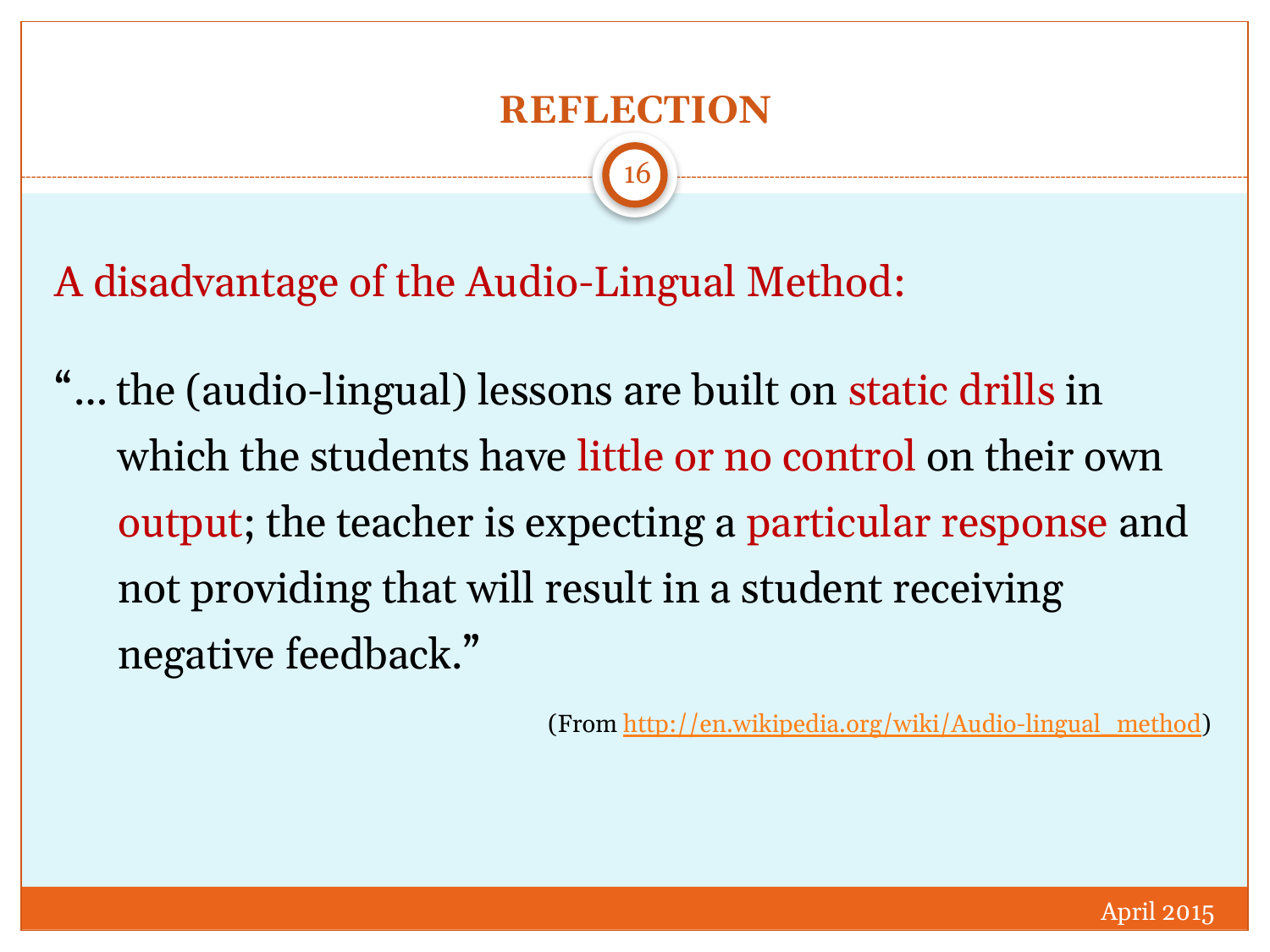

# REFLECTION
16
A disadvantage of the Audio-Lingual Method:
“… the (audio-lingual) lessons are built on static drills in which the students have little or no control on their own output; the teacher is expecting a particular response and not providing that will result in a student receiving negative feedback.”
(From http://en.wikipedia.org/wiki/Audio-lingual_method)

April 2015